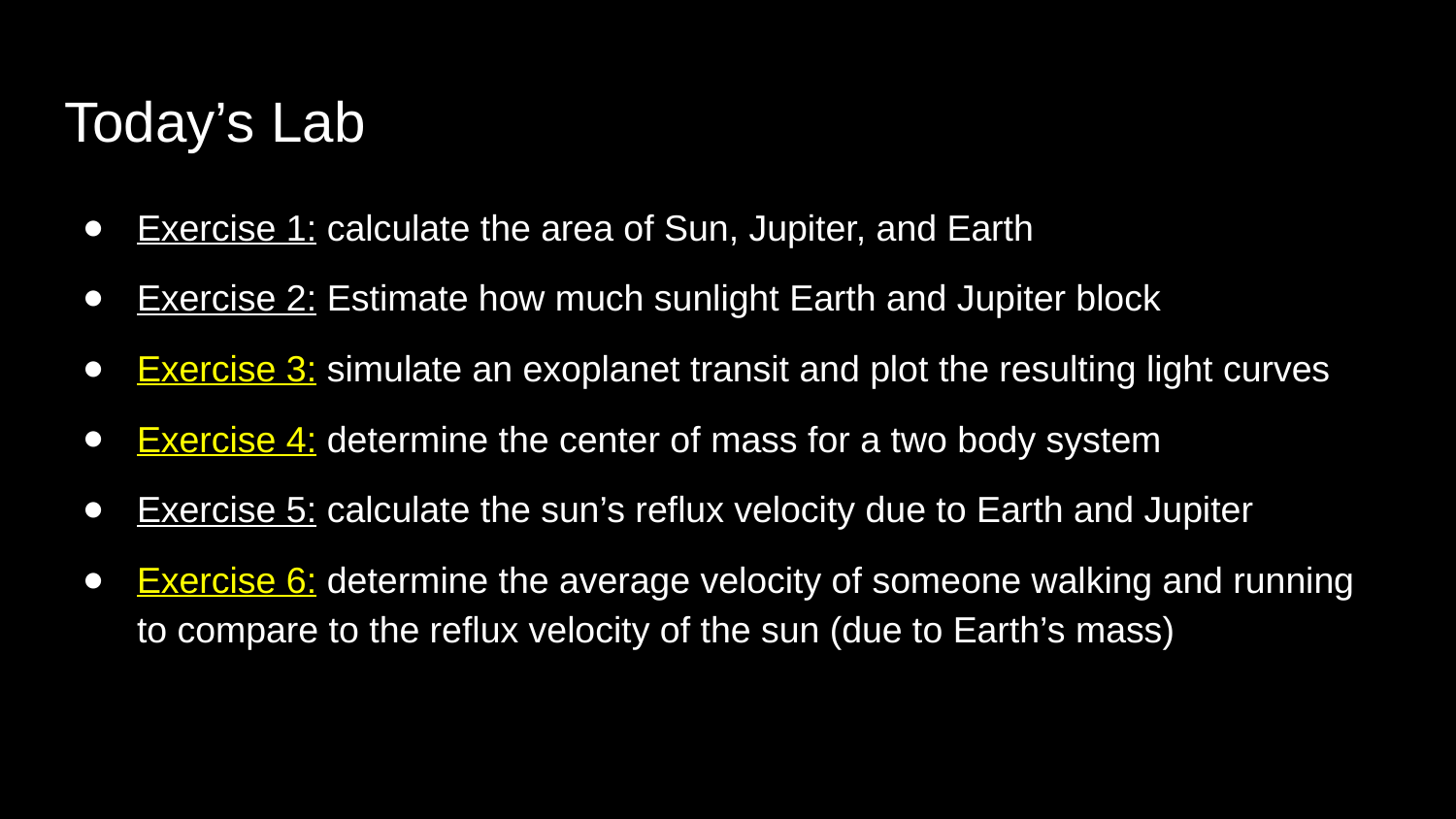

# Today’s Lab
Exercise 1: calculate the area of Sun, Jupiter, and Earth
Exercise 2: Estimate how much sunlight Earth and Jupiter block
Exercise 3: simulate an exoplanet transit and plot the resulting light curves
Exercise 4: determine the center of mass for a two body system
Exercise 5: calculate the sun’s reflux velocity due to Earth and Jupiter
Exercise 6: determine the average velocity of someone walking and running to compare to the reflux velocity of the sun (due to Earth’s mass)